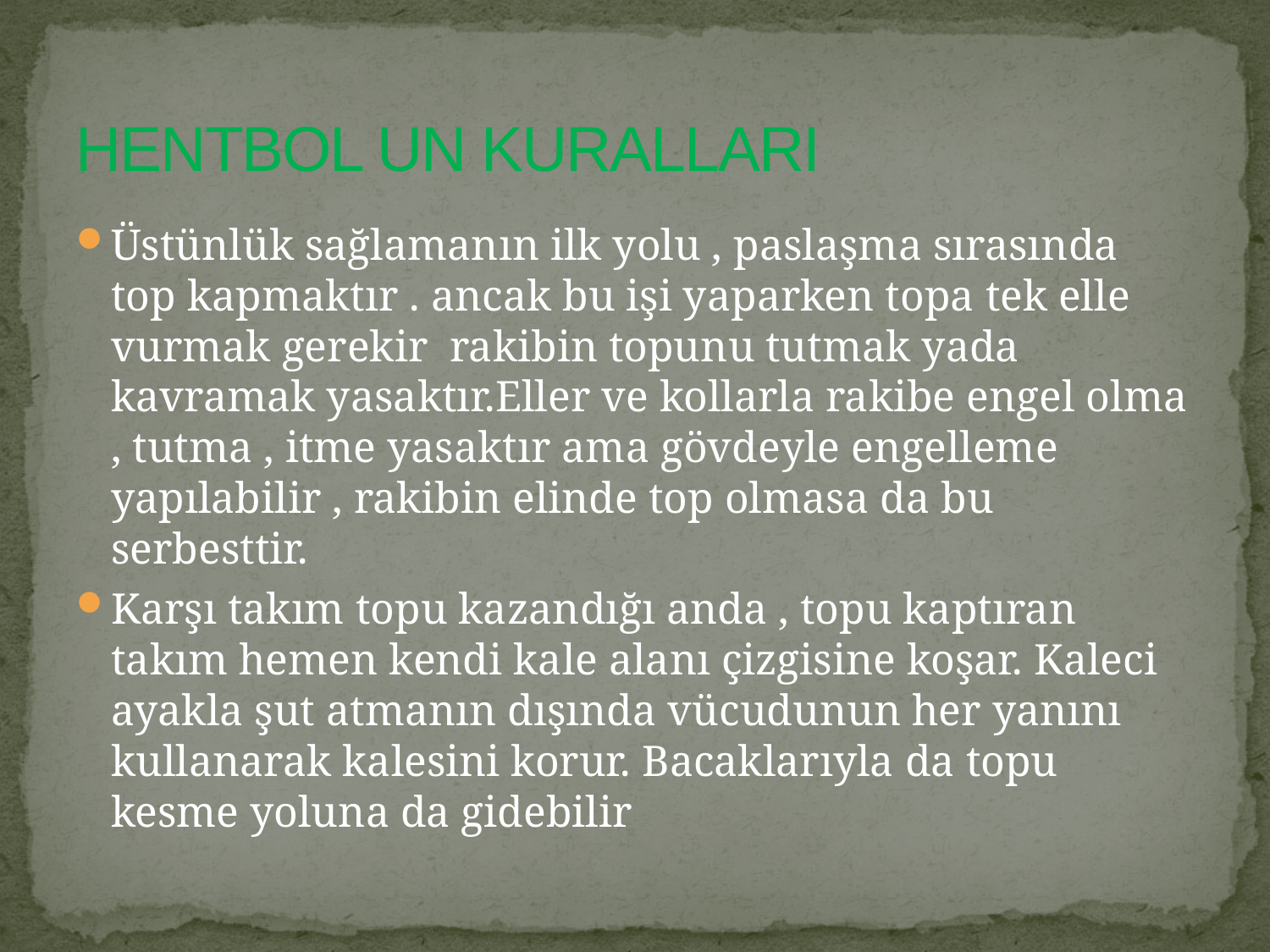

# HENTBOL UN KURALLARI
Üstünlük sağlamanın ilk yolu , paslaşma sırasında top kapmaktır . ancak bu işi yaparken topa tek elle vurmak gerekir  rakibin topunu tutmak yada kavramak yasaktır.Eller ve kollarla rakibe engel olma , tutma , itme yasaktır ama gövdeyle engelleme yapılabilir , rakibin elinde top olmasa da bu serbesttir.
Karşı takım topu kazandığı anda , topu kaptıran takım hemen kendi kale alanı çizgisine koşar. Kaleci ayakla şut atmanın dışında vücudunun her yanını kullanarak kalesini korur. Bacaklarıyla da topu kesme yoluna da gidebilir